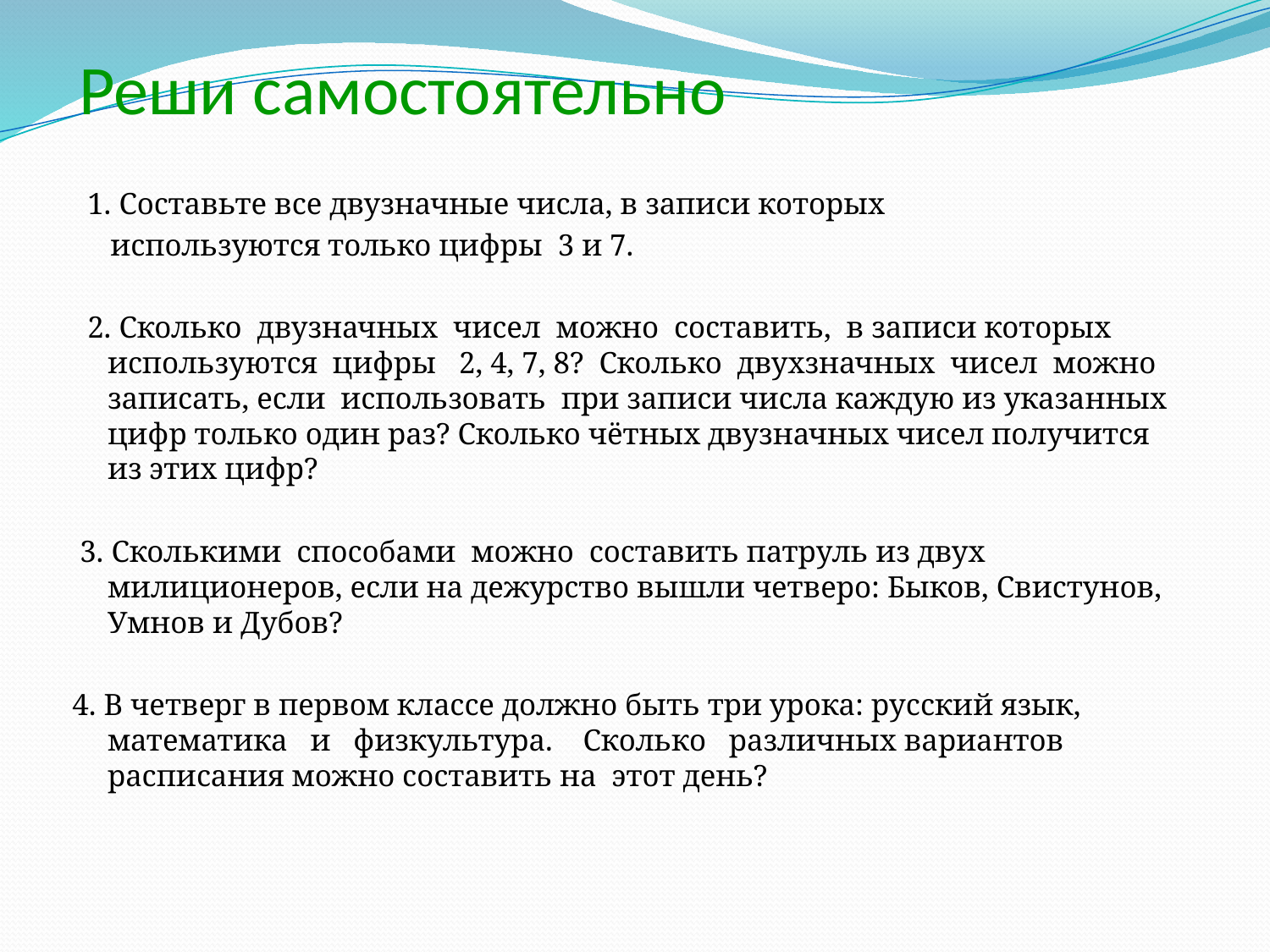

# Реши самостоятельно
  1. Составьте все двузначные числа, в записи которых
     используются только цифры  3 и 7.

  2. Сколько  двузначных  чисел  можно  составить,  в записи которых  используются  цифры   2, 4, 7, 8?  Сколько  двухзначных  чисел  можно записать, если  использовать  при записи числа каждую из указанных цифр только один раз? Сколько чётных двузначных чисел получится из этих цифр?

 3. Сколькими  способами  можно  составить патруль из двух милиционеров, если на дежурство вышли четверо: Быков, Свистунов, Умнов и Дубов?

4. В четверг в первом классе должно быть три урока: русский язык,  математика   и   физкультура.    Сколько   различных вариантов расписания можно составить на  этот день?